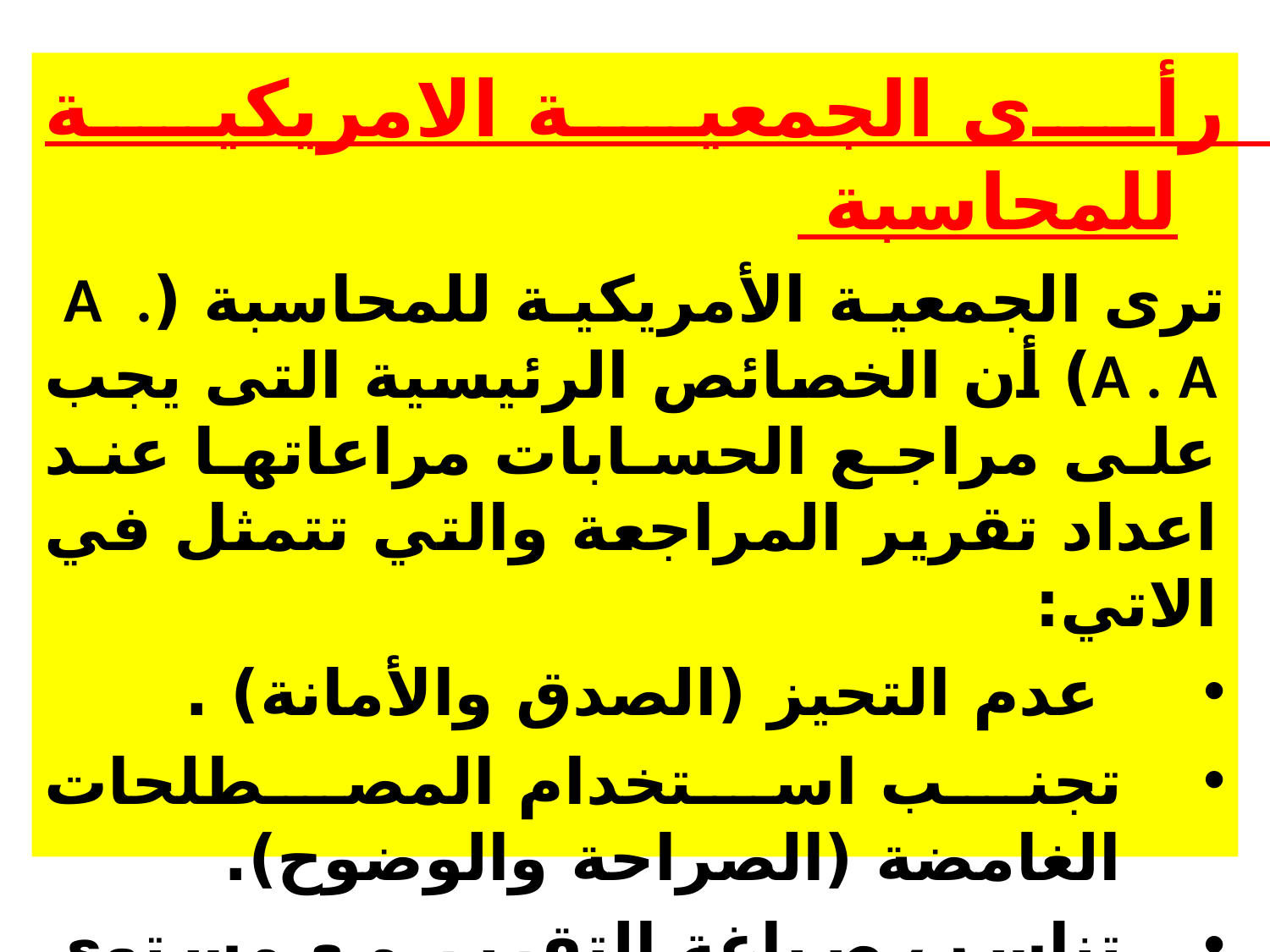

رأى الجمعية الامريكية للمحاسبة
ترى الجمعية الأمريكية للمحاسبة (A . A . A) أن الخصائص الرئيسية التى يجب على مراجع الحسابات مراعاتها عند اعداد تقرير المراجعة والتي تتمثل في الاتي:
 عدم التحيز (الصدق والأمانة) .
تجنب استخدام المصطلحات الغامضة (الصراحة والوضوح).
تناسب صياغة التقرير مع مستوى إدراك مستخدميه.